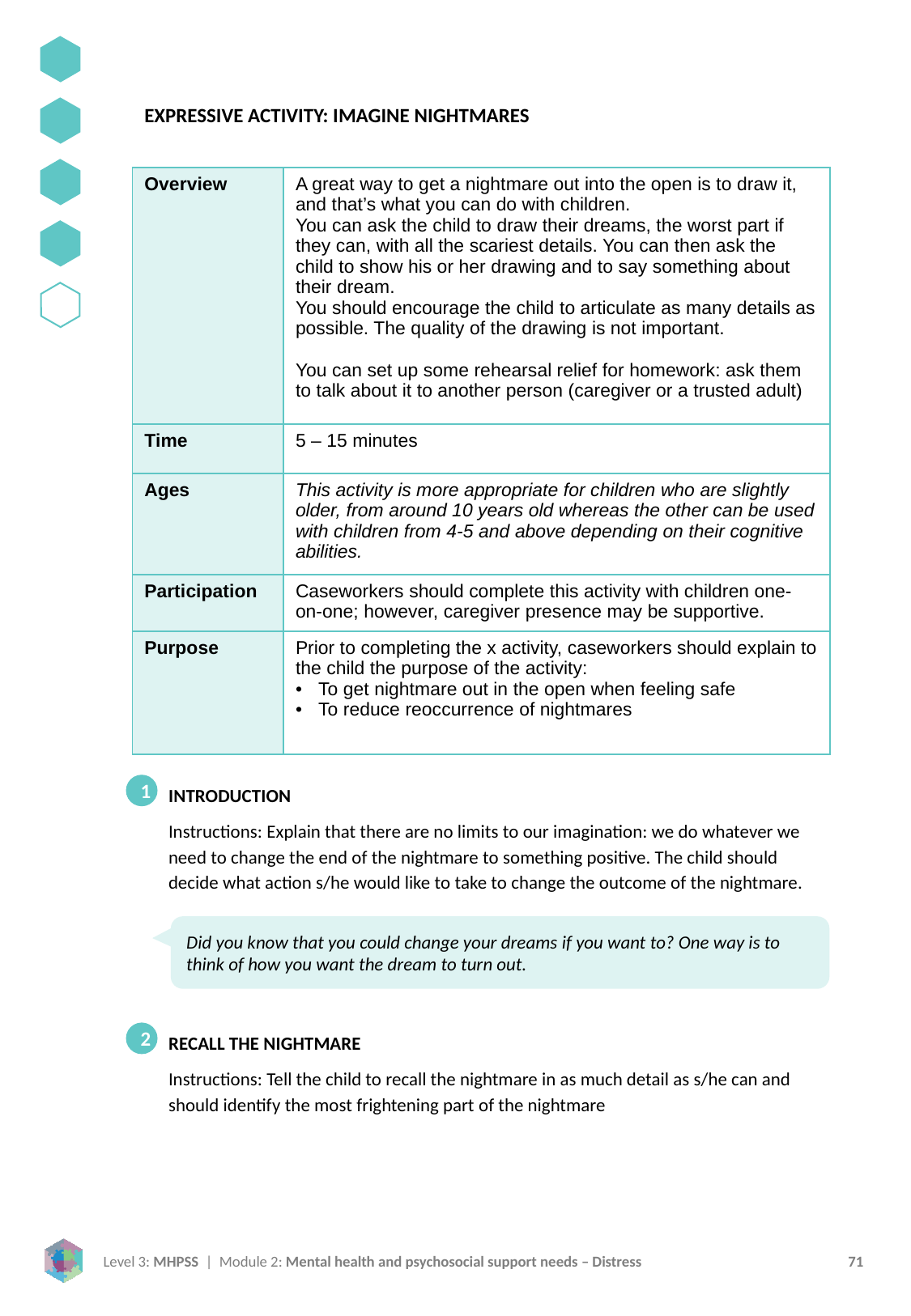

EXPRESSIVE ACTIVITY: IMAGINE NIGHTMARES

| Overview | A great way to get a nightmare out into the open is to draw it, and that’s what you can do with children. You can ask the child to draw their dreams, the worst part if they can, with all the scariest details. You can then ask the child to show his or her drawing and to say something about their dream. You should encourage the child to articulate as many details as possible. The quality of the drawing is not important. You can set up some rehearsal relief for homework: ask them to talk about it to another person (caregiver or a trusted adult) |
| --- | --- |
| Time | 5 – 15 minutes |
| Ages | This activity is more appropriate for children who are slightly older, from around 10 years old whereas the other can be used with children from 4-5 and above depending on their cognitive abilities. |
| Participation | Caseworkers should complete this activity with children one-on-one; however, caregiver presence may be supportive. |
| Purpose | Prior to completing the x activity, caseworkers should explain to the child the purpose of the activity: To get nightmare out in the open when feeling safe To reduce reoccurrence of nightmares |

1
INTRODUCTION
Instructions: Explain that there are no limits to our imagination: we do whatever we need to change the end of the nightmare to something positive. The child should decide what action s/he would like to take to change the outcome of the nightmare.
Did you know that you could change your dreams if you want to? One way is to think of how you want the dream to turn out.
2
RECALL THE NIGHTMARE
Instructions: Tell the child to recall the nightmare in as much detail as s/he can and should identify the most frightening part of the nightmare